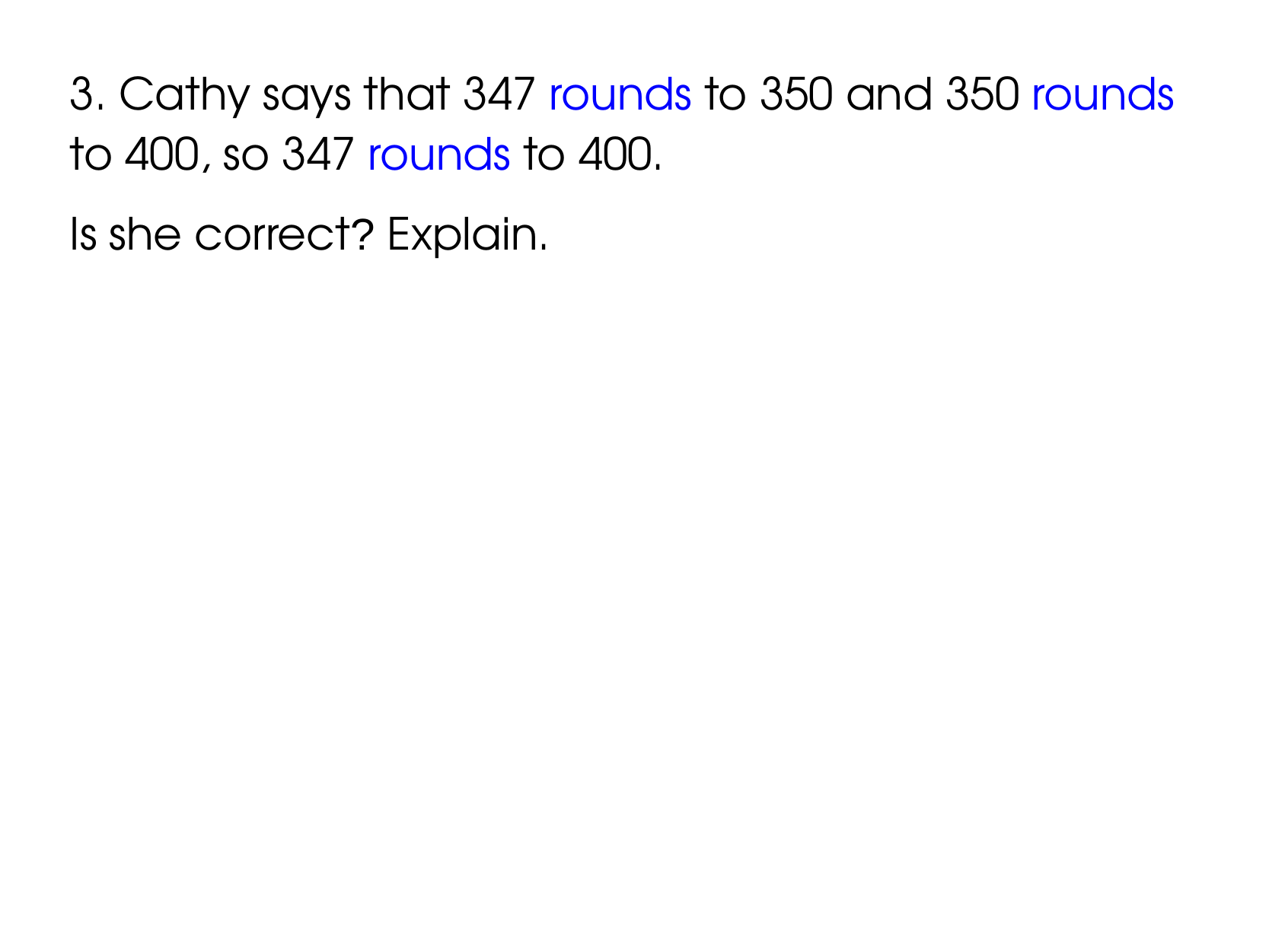

3. Cathy says that 347 rounds to 350 and 350 rounds to 400, so 347 rounds to 400.
Is she correct? Explain.